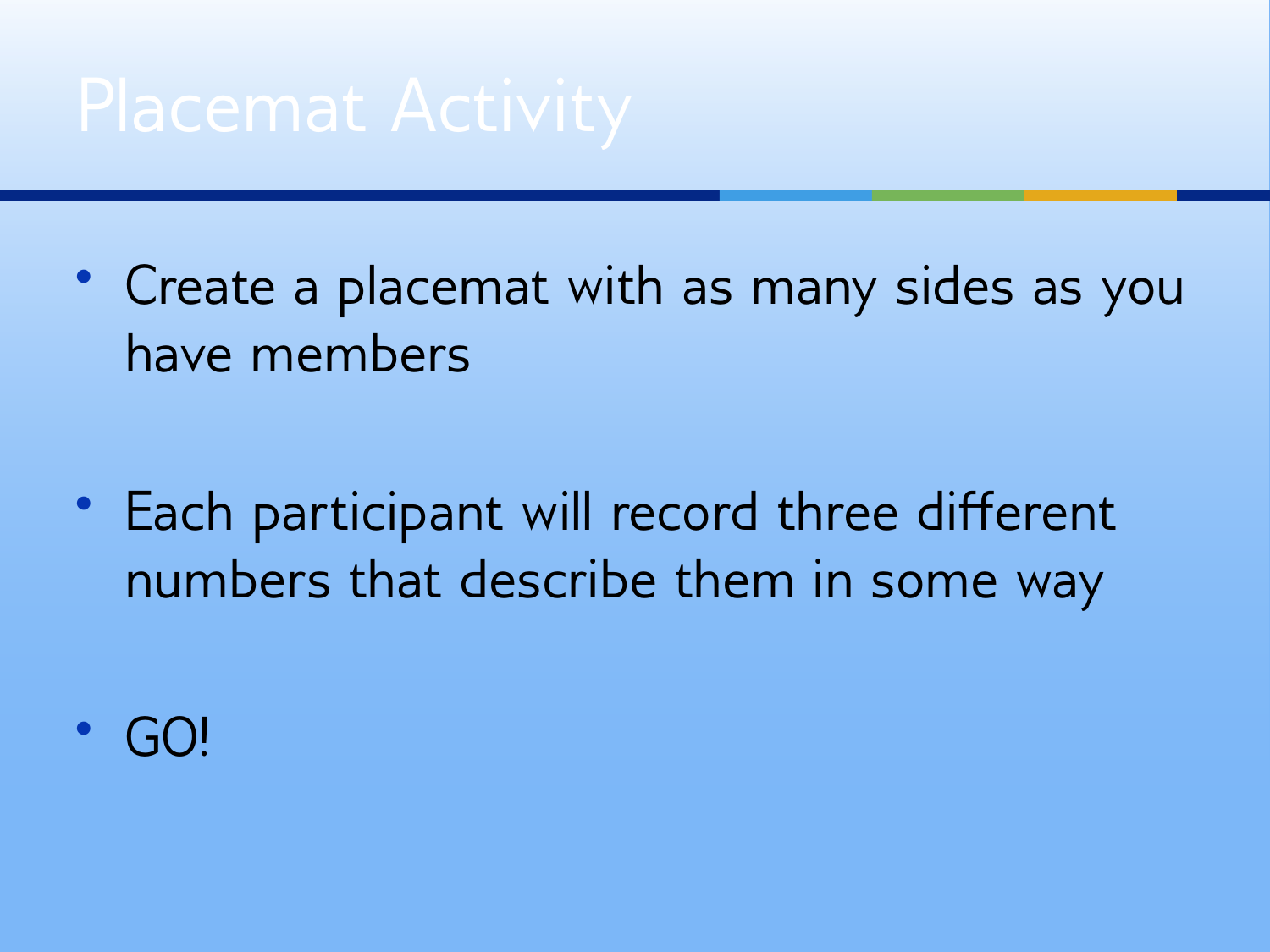

# Placemat Activity
Create a placemat with as many sides as you have members

Each participant will record three different numbers that describe them in some way

GO!